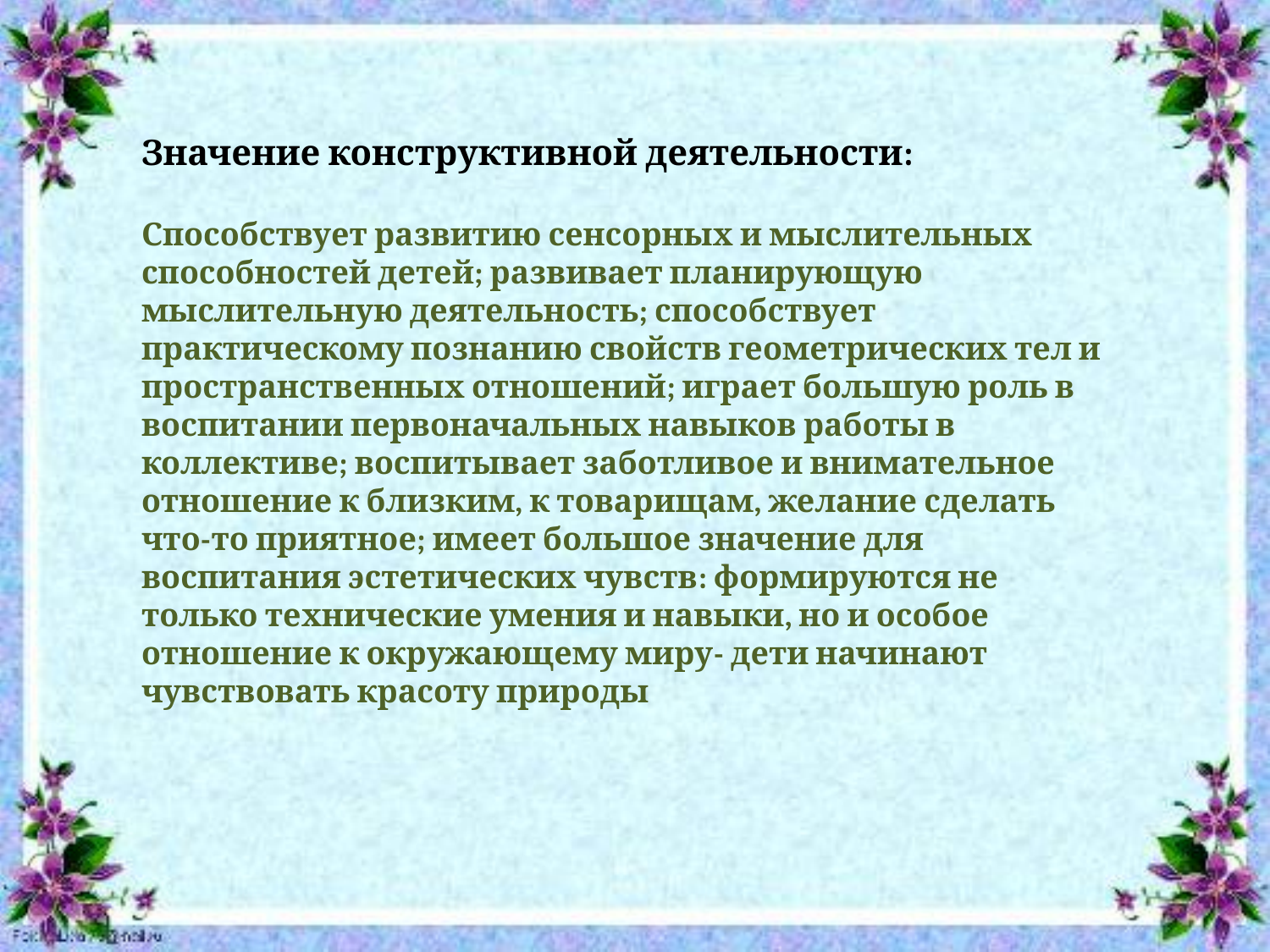

Значение конструктивной деятельности:

Способствует развитию сенсорных и мыслительных способностей детей; развивает планирующую мыслительную деятельность; способствует практическому познанию свойств геометрических тел и пространственных отношений; играет большую роль в воспитании первоначальных навыков работы в коллективе; воспитывает заботливое и внимательное отношение к близким, к товарищам, желание сделать что-то приятное; имеет большое значение для воспитания эстетических чувств: формируются не только технические умения и навыки, но и особое отношение к окружающему миру- дети начинают чувствовать красоту природы